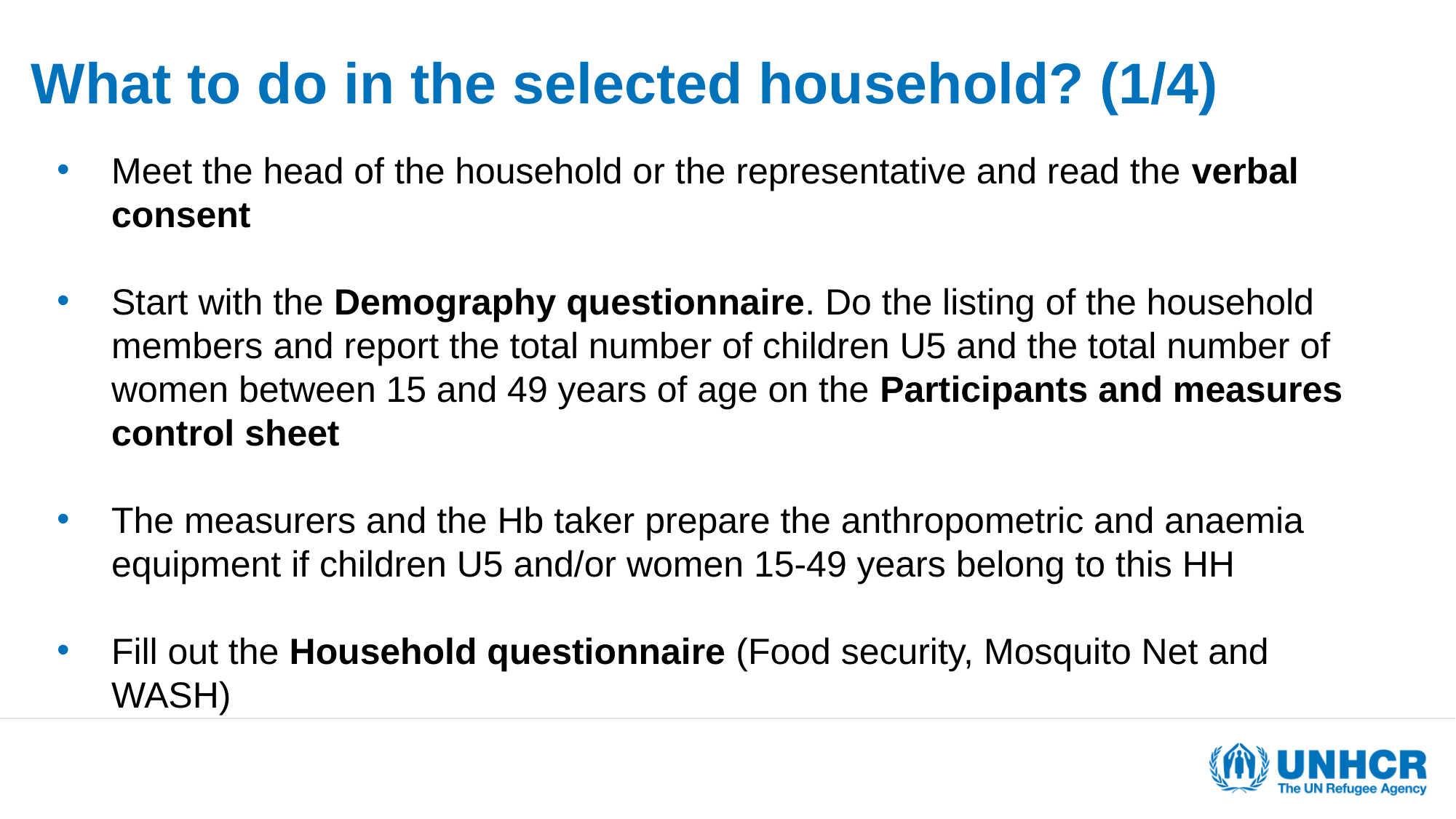

# What to do in the selected household? (1/4)
Meet the head of the household or the representative and read the verbal consent

Start with the Demography questionnaire. Do the listing of the household members and report the total number of children U5 and the total number of women between 15 and 49 years of age on the Participants and measures control sheet

The measurers and the Hb taker prepare the anthropometric and anaemia equipment if children U5 and/or women 15-49 years belong to this HH

Fill out the Household questionnaire (Food security, Mosquito Net and WASH)